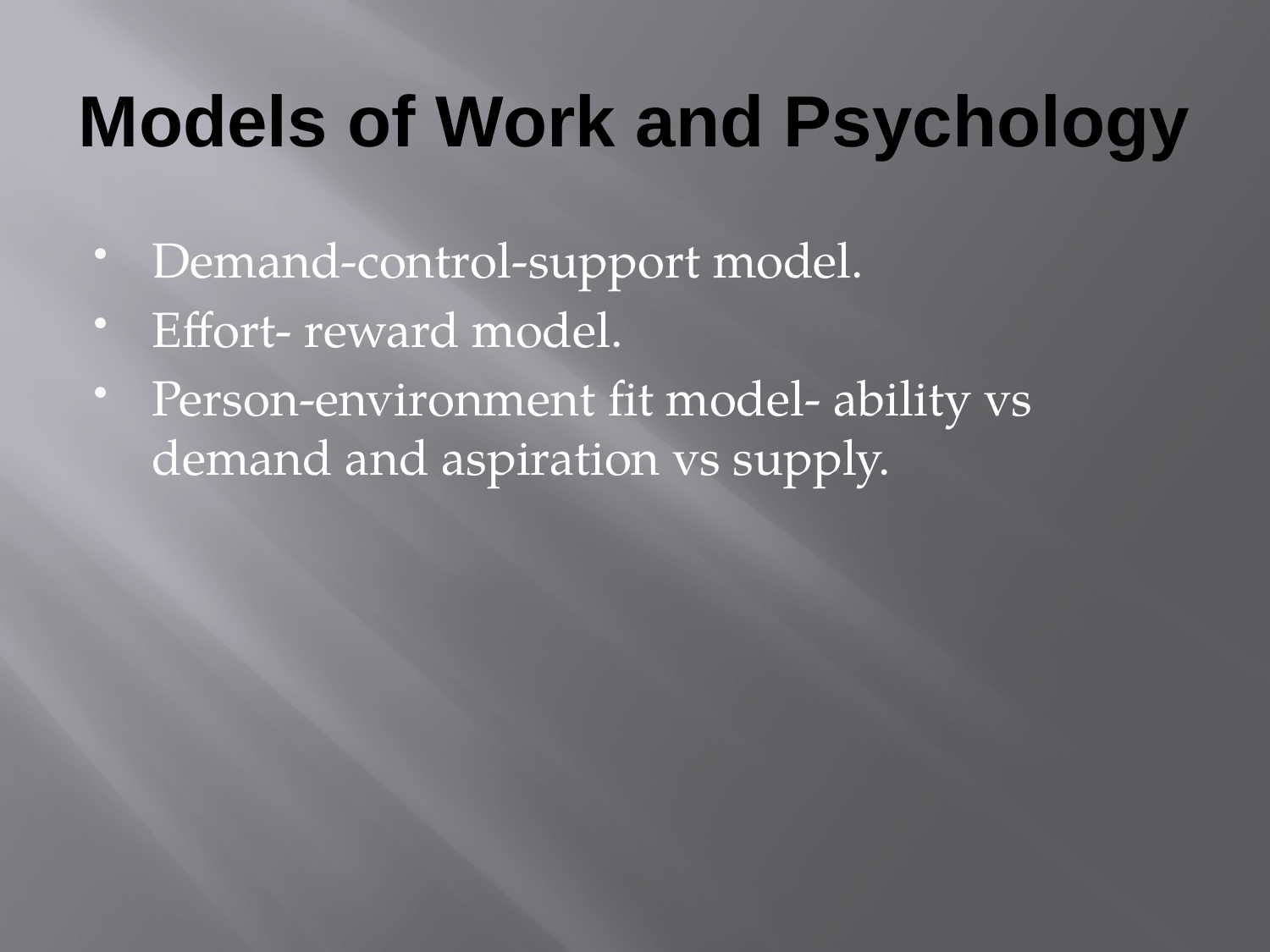

# Models of Work and Psychology
Demand-control-support model.
Effort- reward model.
Person-environment fit model- ability vs demand and aspiration vs supply.